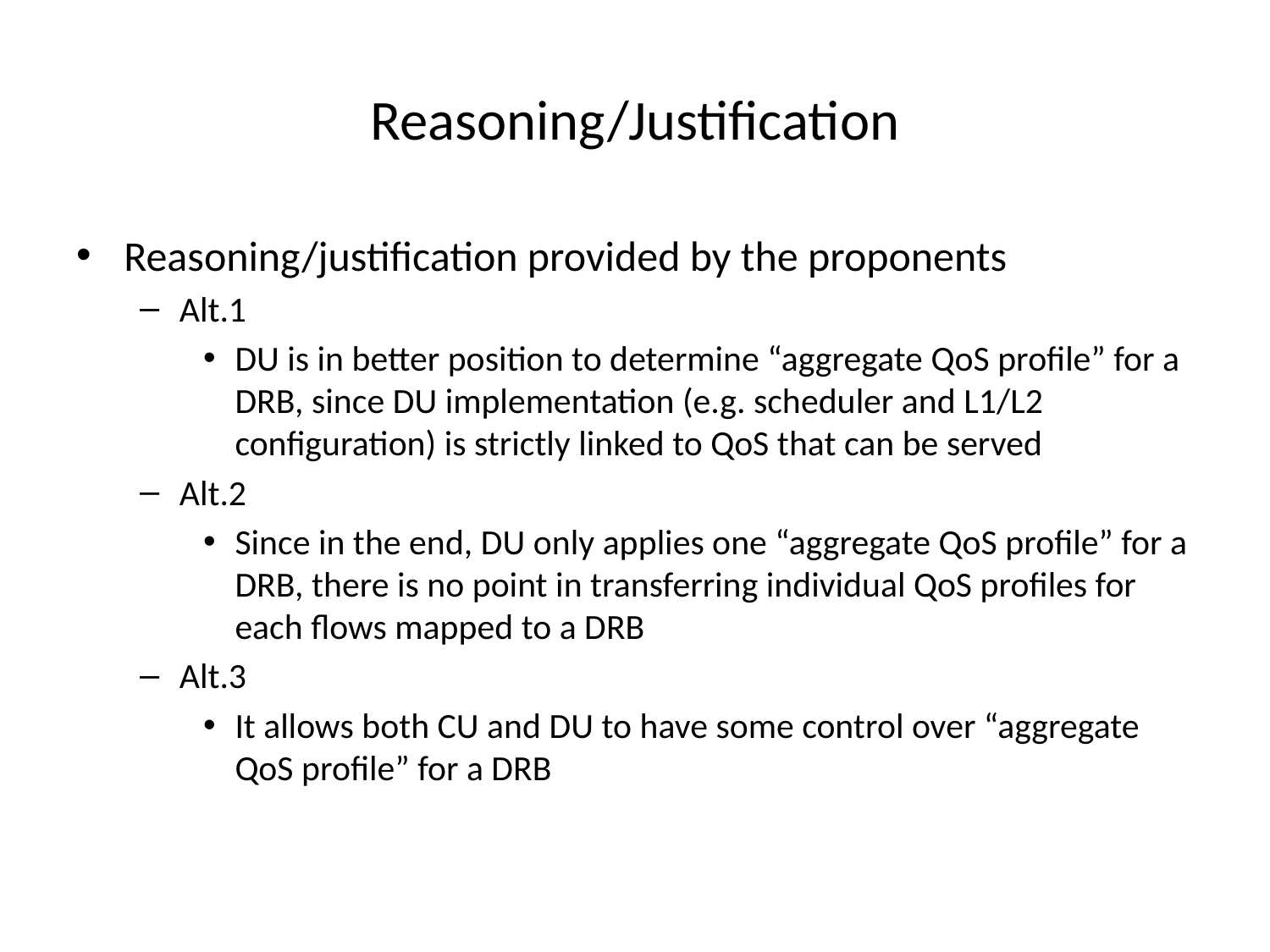

# Reasoning/Justification
Reasoning/justification provided by the proponents
Alt.1
DU is in better position to determine “aggregate QoS profile” for a DRB, since DU implementation (e.g. scheduler and L1/L2 configuration) is strictly linked to QoS that can be served
Alt.2
Since in the end, DU only applies one “aggregate QoS profile” for a DRB, there is no point in transferring individual QoS profiles for each flows mapped to a DRB
Alt.3
It allows both CU and DU to have some control over “aggregate QoS profile” for a DRB